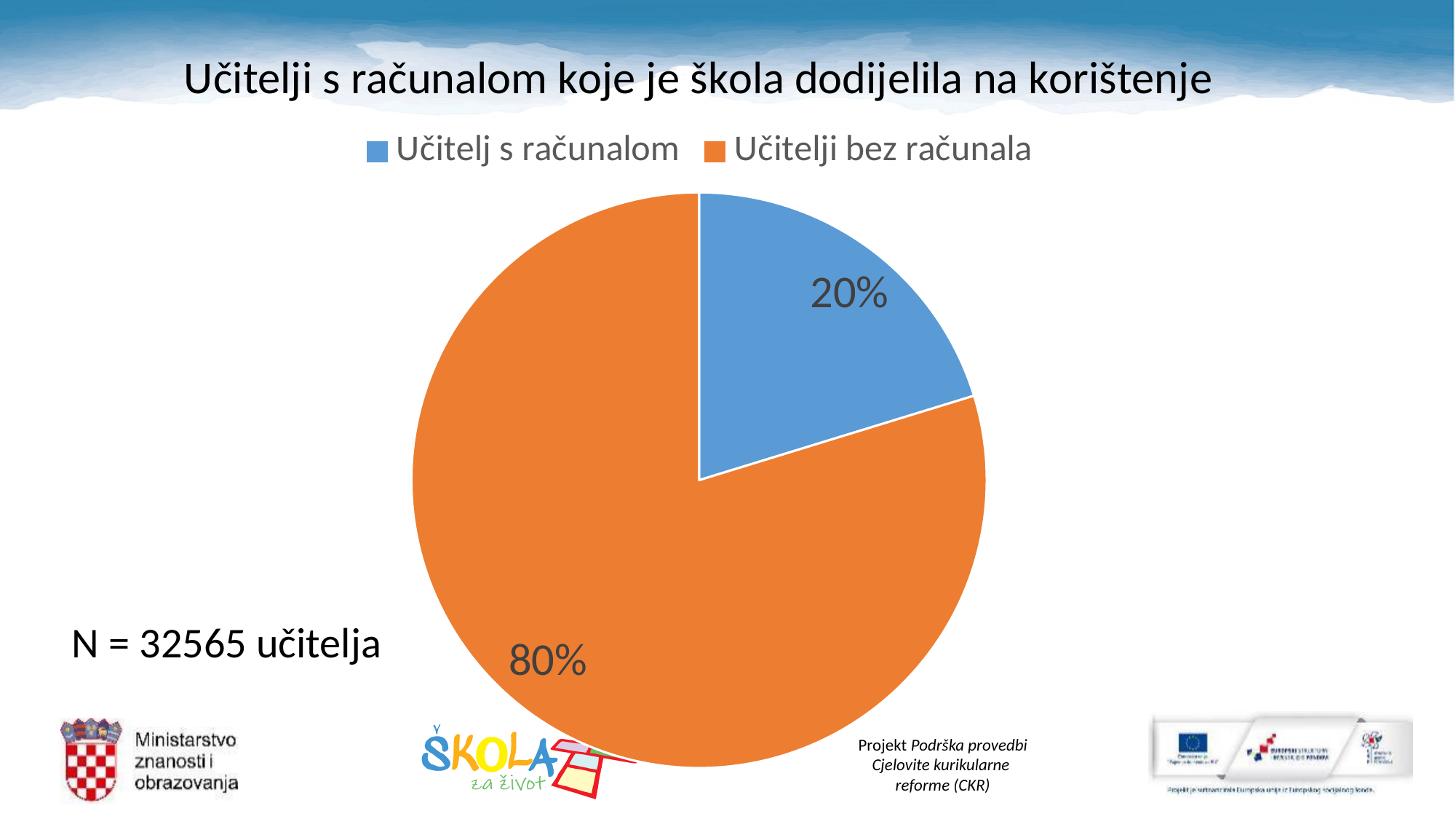

### Chart:

| Category |  |
|---|---|
| Učitelj s računalom | 6597.0 |
| Učitelji bez računala | 25968.0 |
N = 32565 učitelja